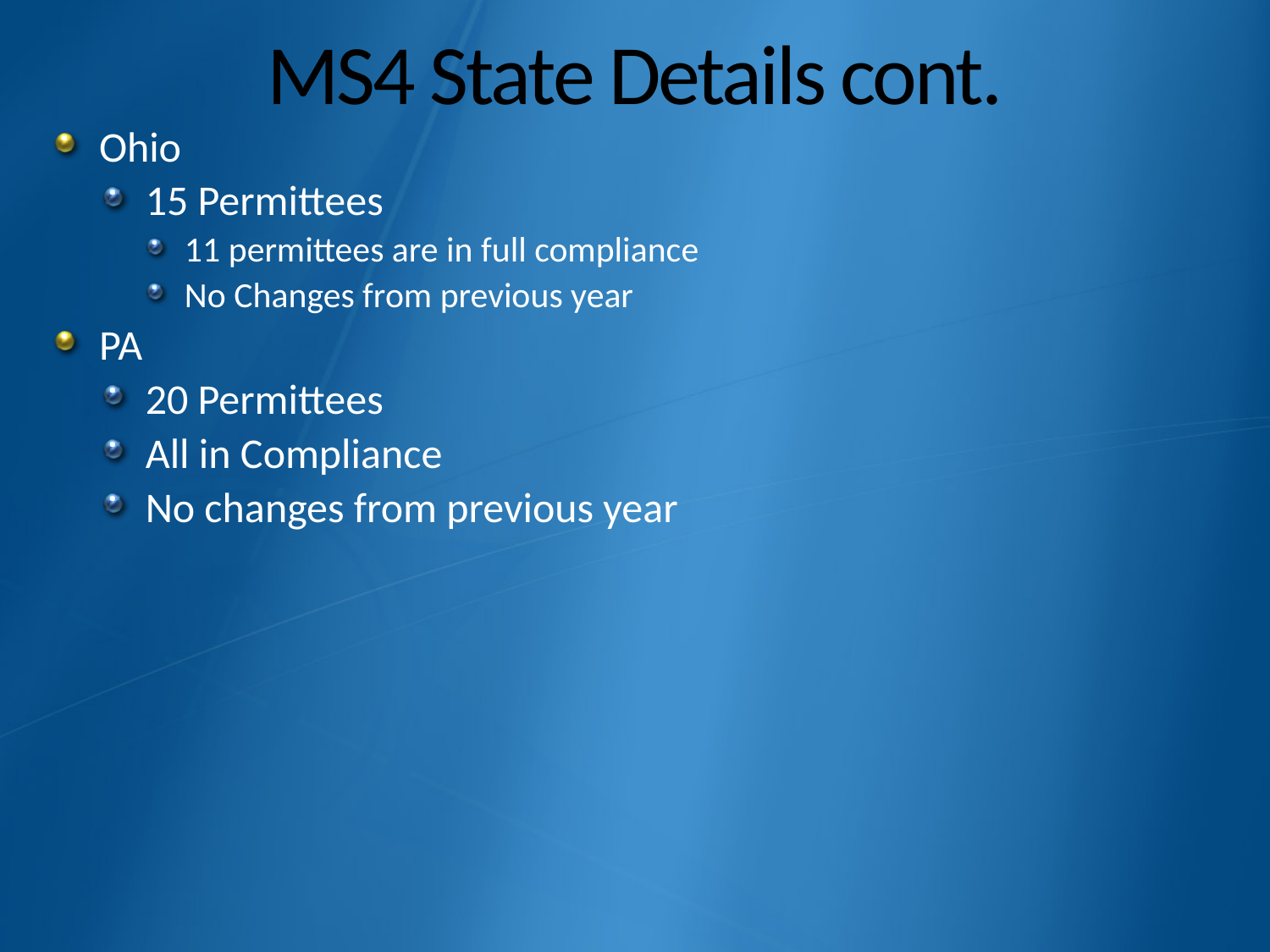

# MS4 State Details cont.
Ohio
15 Permittees
11 permittees are in full compliance
No Changes from previous year
PA
20 Permittees
All in Compliance
No changes from previous year